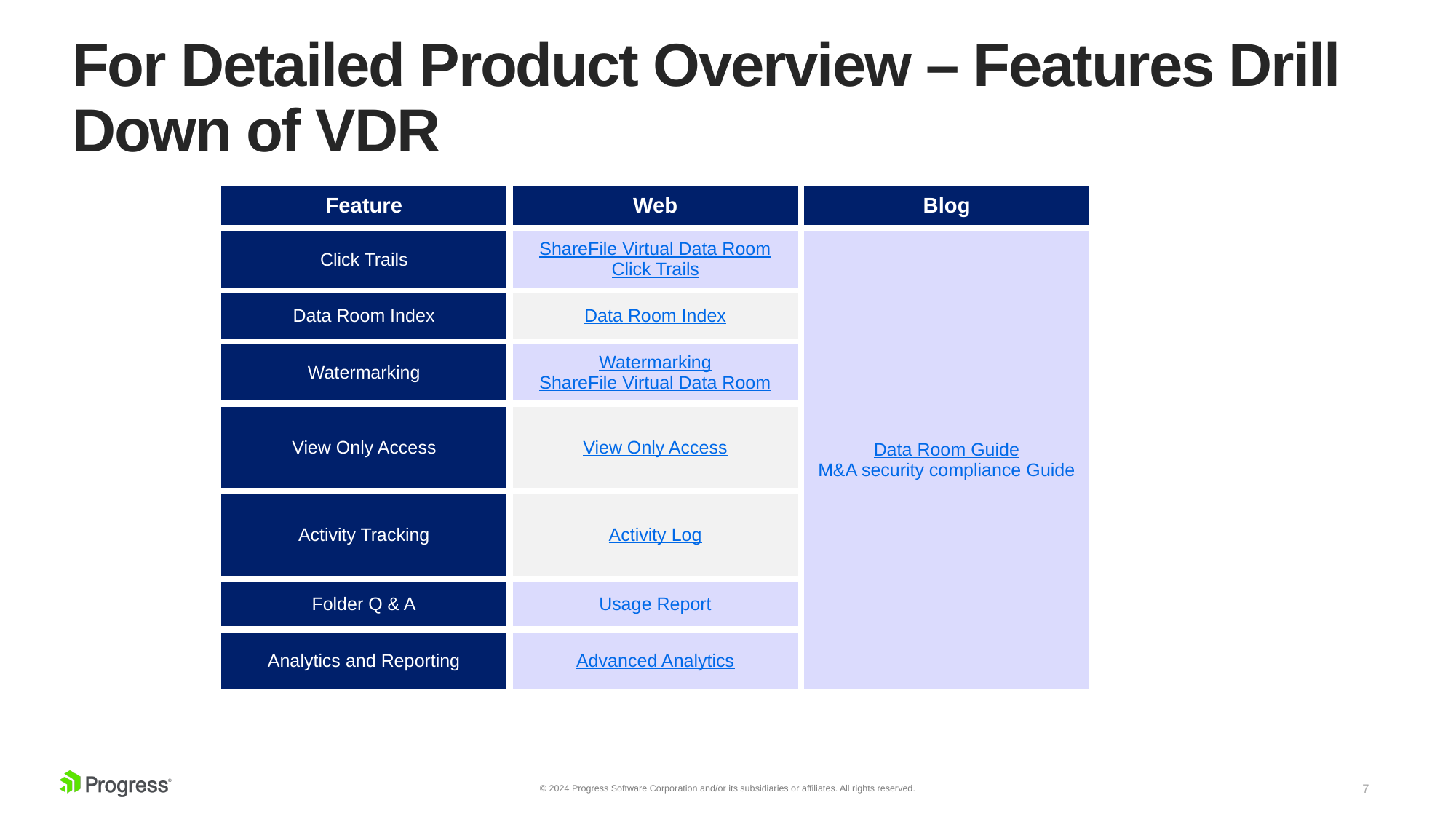

# For Detailed Product Overview – Features Drill Down of VDR
| Feature | Web | Blog |
| --- | --- | --- |
| Click Trails | ShareFile Virtual Data Room Click Trails | Data Room Guide M&A security compliance Guide |
| Data Room Index | Data Room Index |  |
| Watermarking | Watermarking ShareFile Virtual Data Room |  |
| View Only Access | View Only Access |  |
| Activity Tracking | Activity Log |  |
| Folder Q & A | Usage Report |  |
| Analytics and Reporting | Advanced Analytics |  |